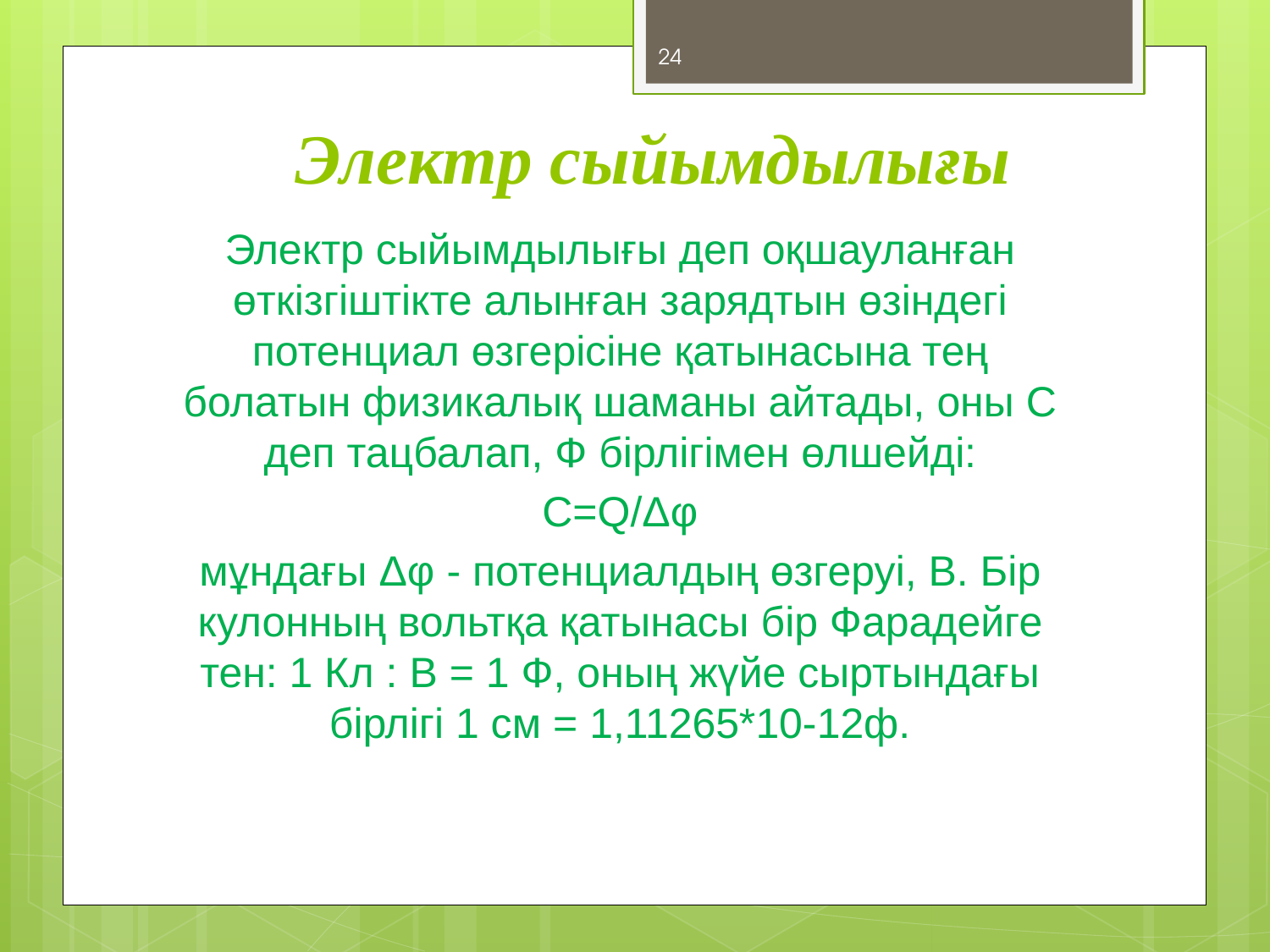

24
# Электр сыйымдылығы
Электр сыйымдылығы деп оқшауланған өткізгіштікте алынған зарядтын өзіндегі потенциал өзгерісіне қатынасына тең болатын физикалық шаманы айтады, оны С деп тацбалап, Ф бірлігімен өлшейді:
C=Q/Δφ
мұндағы Δφ - потенциалдың өзгеруі, В. Бір кулонның вольтқа қатынасы бір Фарадейге тен: 1 Кл : В = 1 Ф, оның жүйе сыртындағы бірлігі 1 см = 1,11265*10-12ф.